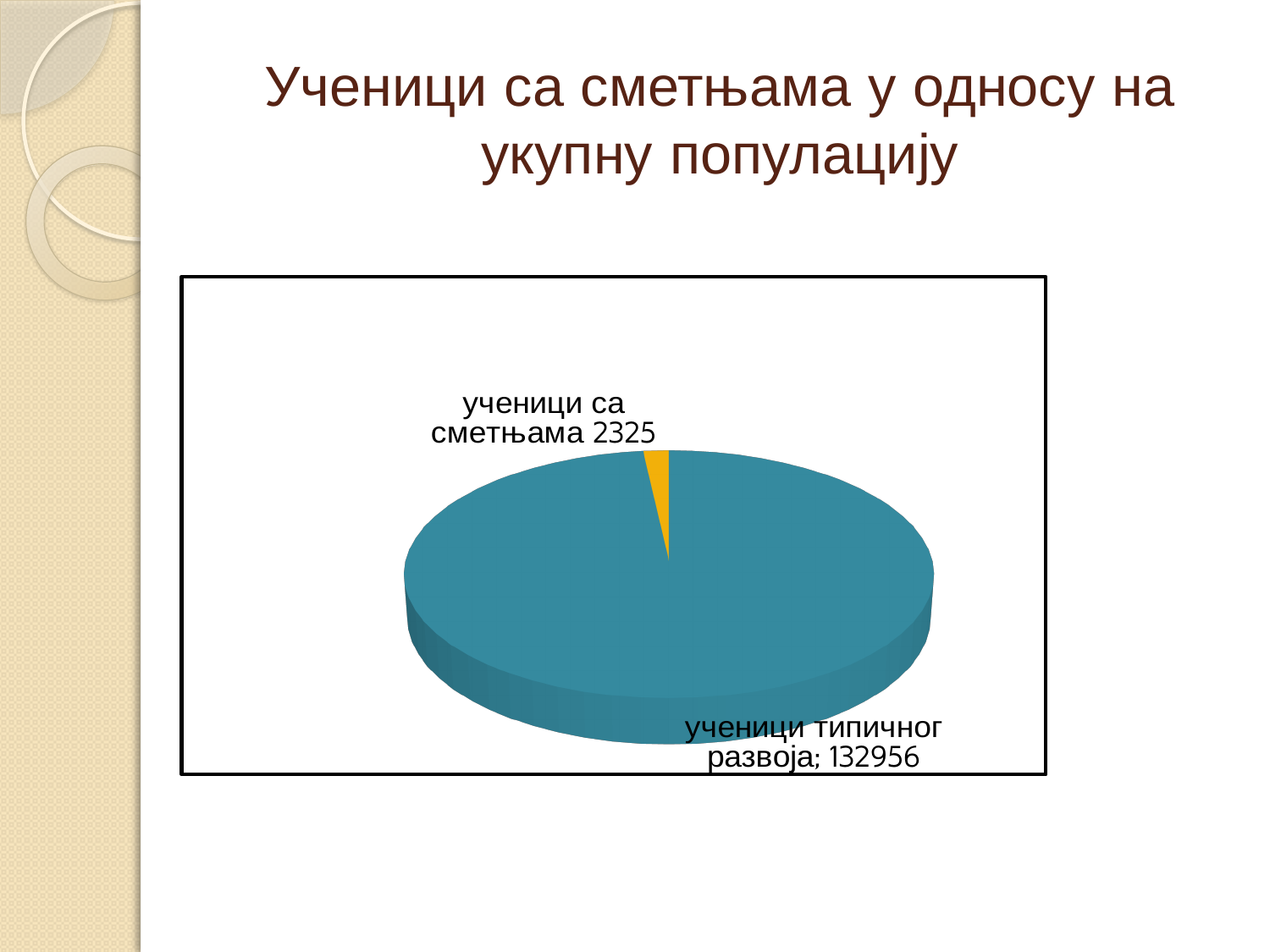

# Ученици са сметњама у односу на укупну популацију

[unsupported chart]